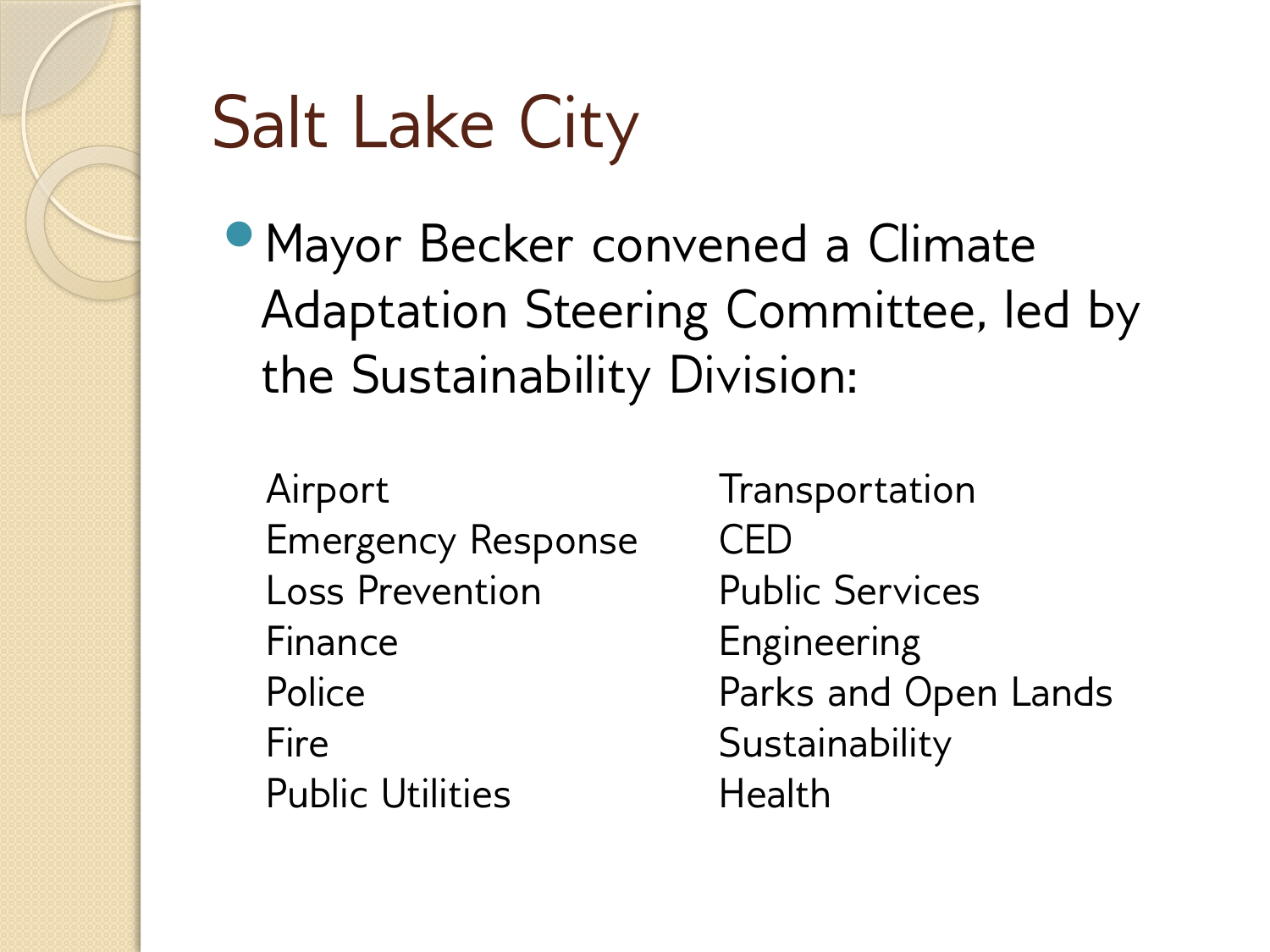

# Salt Lake City
Mayor Becker convened a Climate Adaptation Steering Committee, led by the Sustainability Division:

Airport
Emergency Response
Loss Prevention
Finance
Police
Fire
Public Utilities
Transportation
CED
Public Services
Engineering
Parks and Open Lands
Sustainability
Health